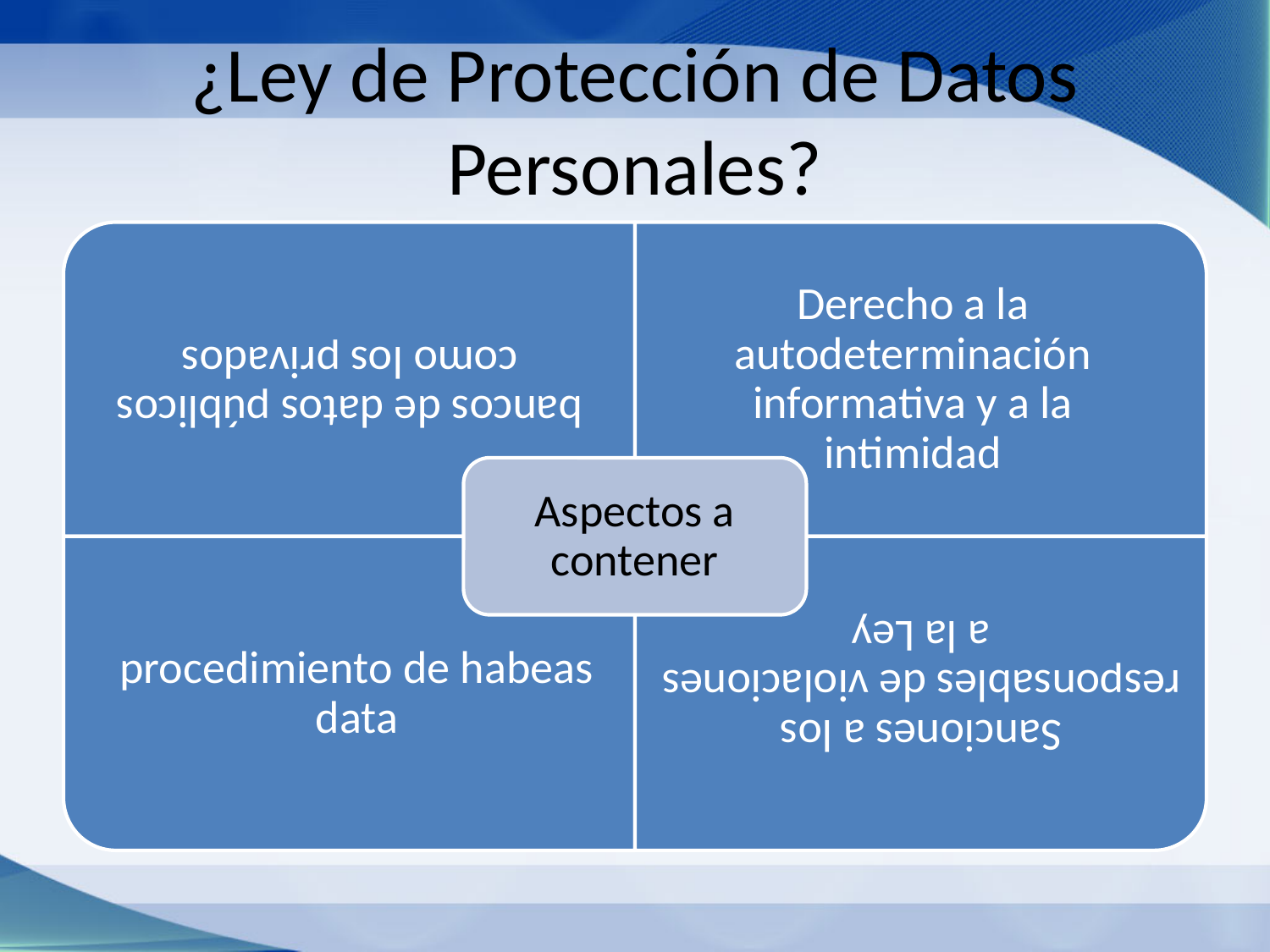

# ¿Ley de Protección de Datos Personales?
bancos de datos públicos como los privados
Derecho a la autodeterminación informativa y a la intimidad
procedimiento de habeas data
Sanciones a los responsables de violaciones a la Ley
Aspectos a contener